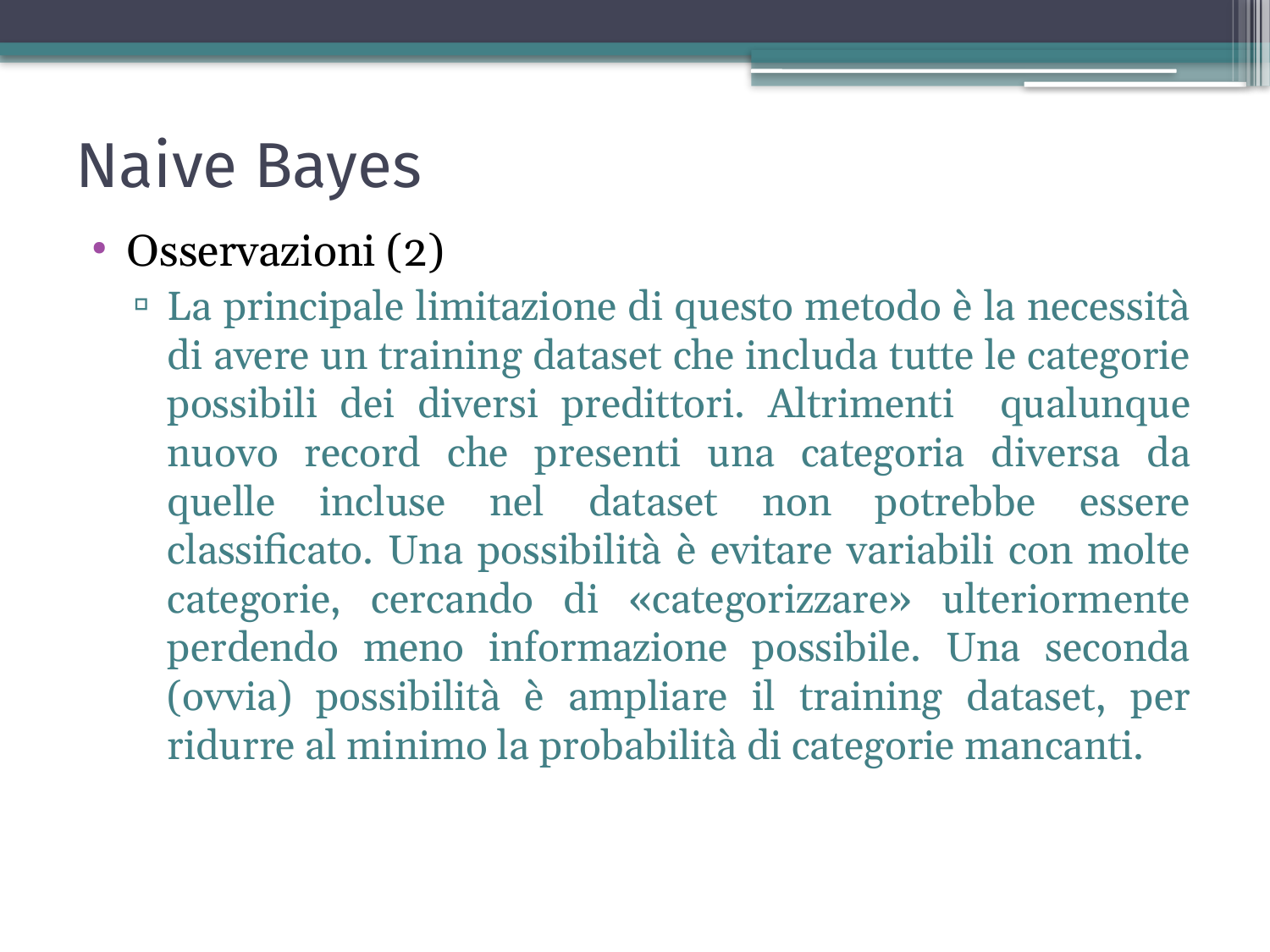

Naive Bayes
Osservazioni (2)
La principale limitazione di questo metodo è la necessità di avere un training dataset che includa tutte le categorie possibili dei diversi predittori. Altrimenti  qualunque nuovo record che presenti una categoria diversa da quelle incluse nel dataset non potrebbe essere classificato. Una possibilità è evitare variabili con molte categorie, cercando di «categorizzare» ulteriormente perdendo meno informazione possibile. Una seconda (ovvia) possibilità è ampliare il training dataset, per ridurre al minimo la probabilità di categorie mancanti.